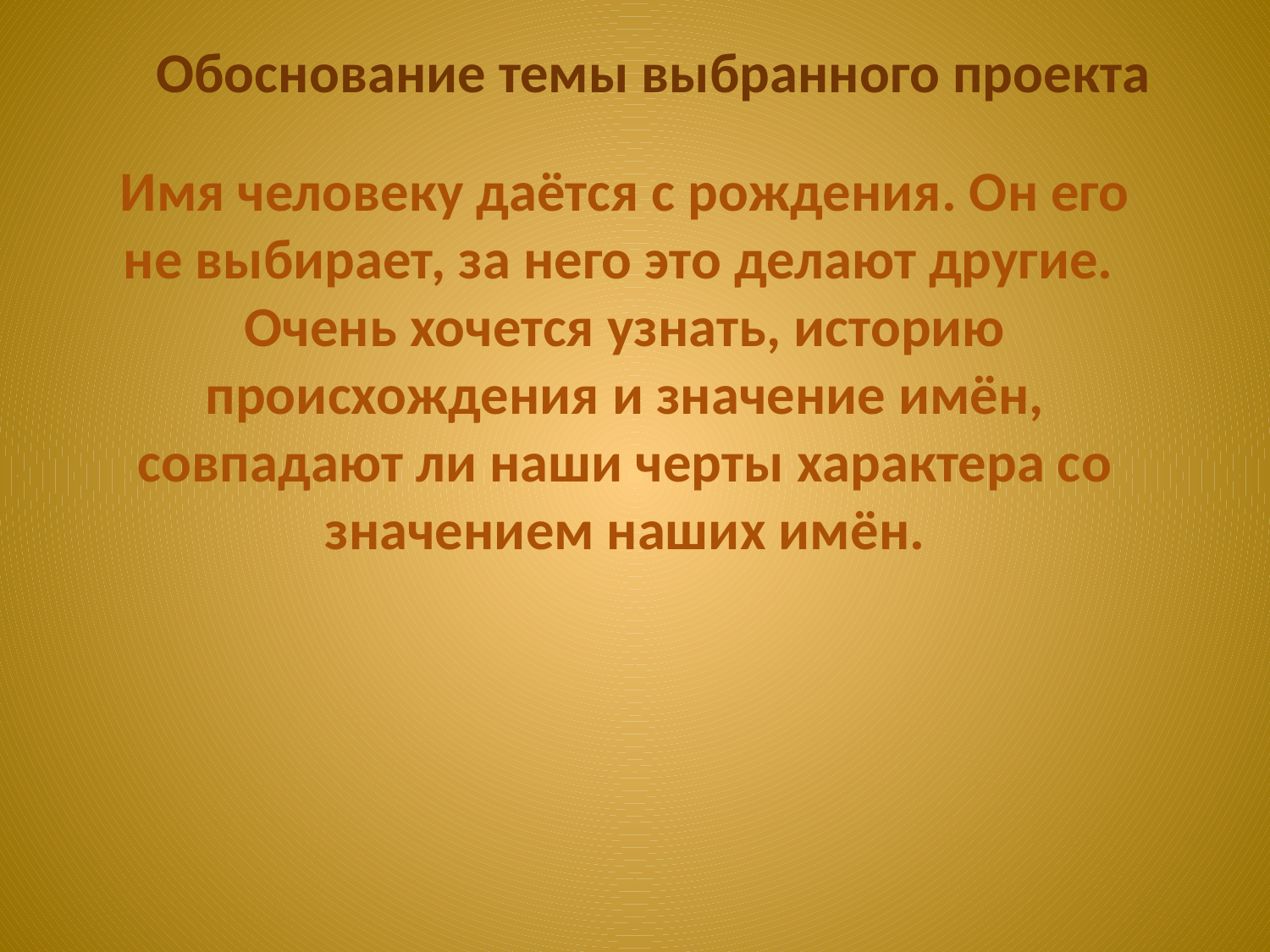

Обоснование темы выбранного проекта
Имя человеку даётся с рождения. Он его не выбирает, за него это делают другие.  Очень хочется узнать, историю происхождения и значение имён, совпадают ли наши черты характера со значением наших имён.